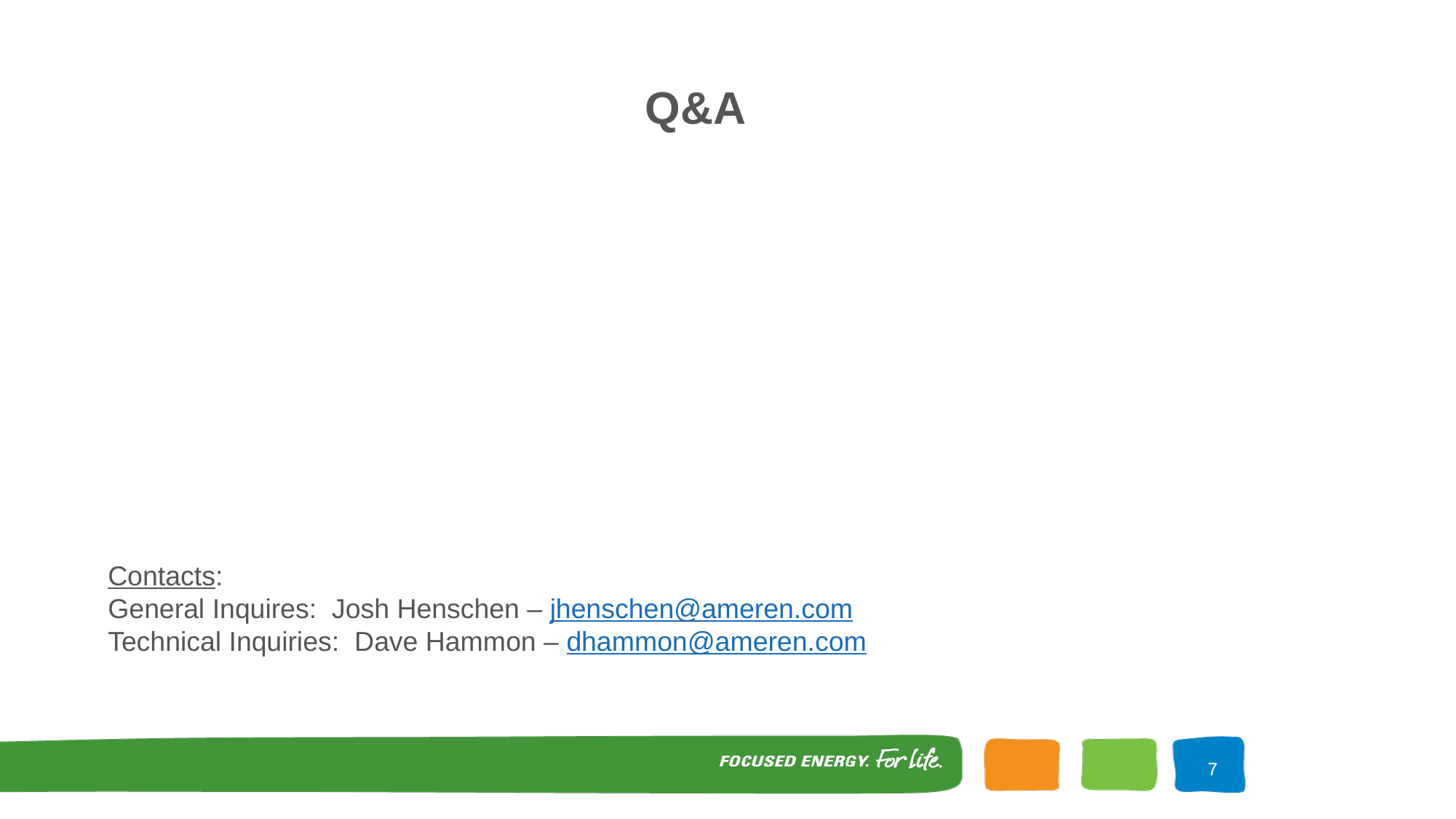

# Q&A
Contacts:
General Inquires:  Josh Henschen – jhenschen@ameren.com
Technical Inquiries:  Dave Hammon – dhammon@ameren.com

7